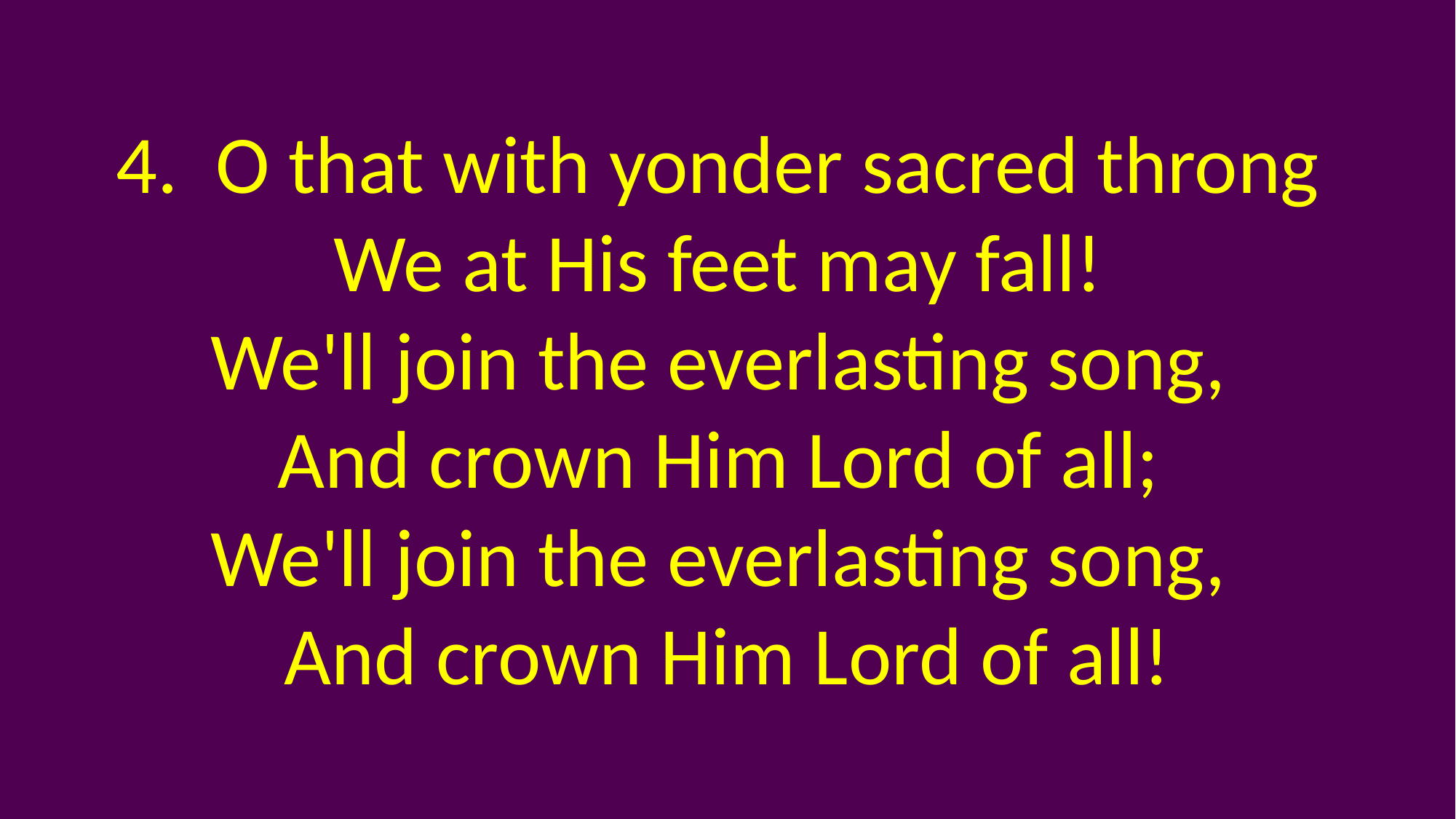

4.  O that with yonder sacred throng
We at His feet may fall!
We'll join the everlasting song,
And crown Him Lord of all;
We'll join the everlasting song,
And crown Him Lord of all!